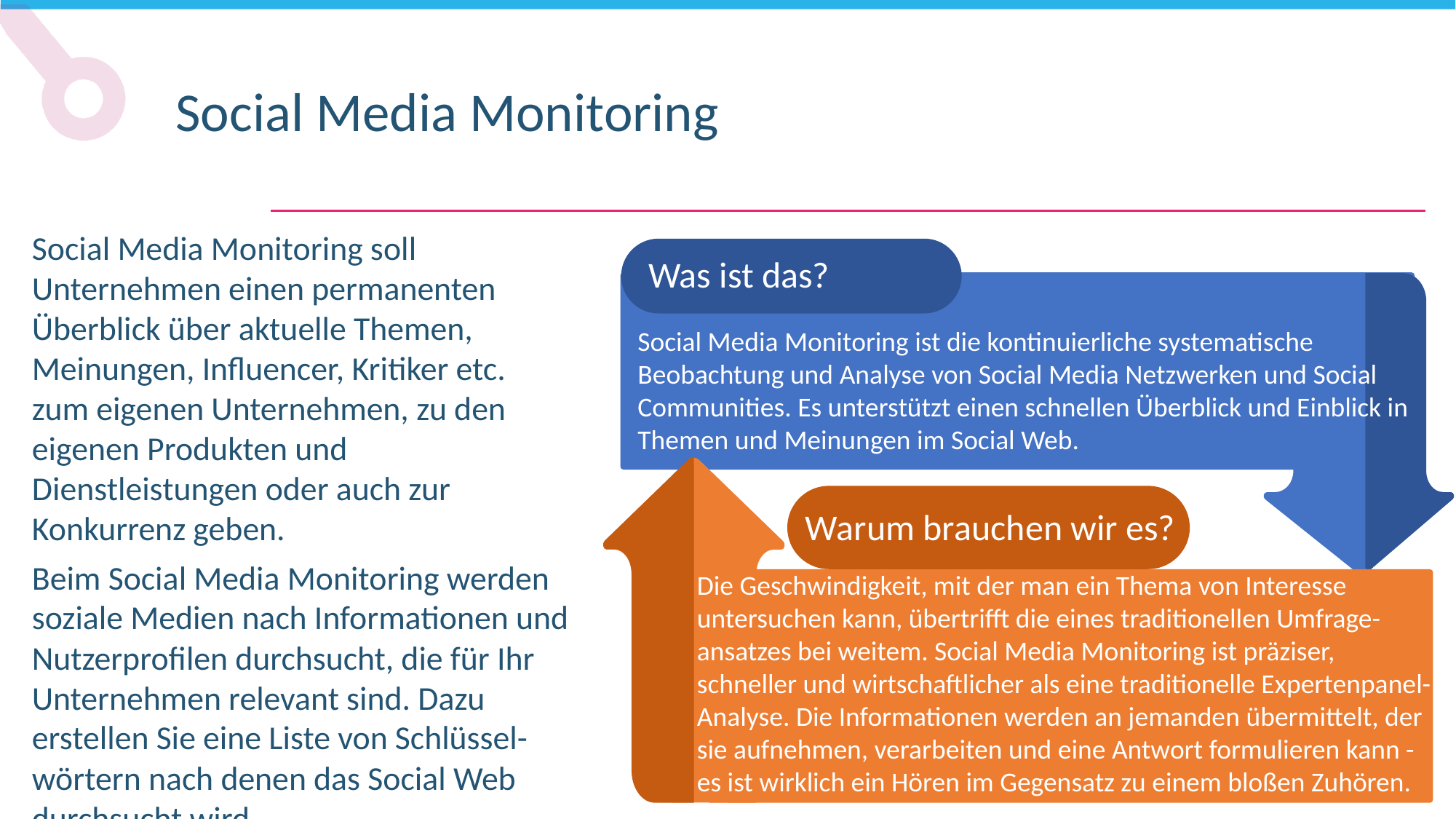

Social Media Monitoring
Social Media Monitoring soll Unternehmen einen permanenten Überblick über aktuelle Themen, Meinungen, Influencer, Kritiker etc. zum eigenen Unternehmen, zu den eigenen Produkten und Dienstleistungen oder auch zur Konkurrenz geben.
Beim Social Media Monitoring werden soziale Medien nach Informationen und Nutzerprofilen durchsucht, die für Ihr Unternehmen relevant sind. Dazu erstellen Sie eine Liste von Schlüssel-wörtern nach denen das Social Web durchsucht wird.

Was ist das?

Social Media Monitoring ist die kontinuierliche systematische Beobachtung und Analyse von Social Media Netzwerken und Social Communities. Es unterstützt einen schnellen Überblick und Einblick in Themen und Meinungen im Social Web.

Warum brauchen wir es?
Die Geschwindigkeit, mit der man ein Thema von Interesse untersuchen kann, übertrifft die eines traditionellen Umfrage-ansatzes bei weitem. Social Media Monitoring ist präziser, schneller und wirtschaftlicher als eine traditionelle Expertenpanel-Analyse. Die Informationen werden an jemanden übermittelt, der sie aufnehmen, verarbeiten und eine Antwort formulieren kann - es ist wirklich ein Hören im Gegensatz zu einem bloßen Zuhören.